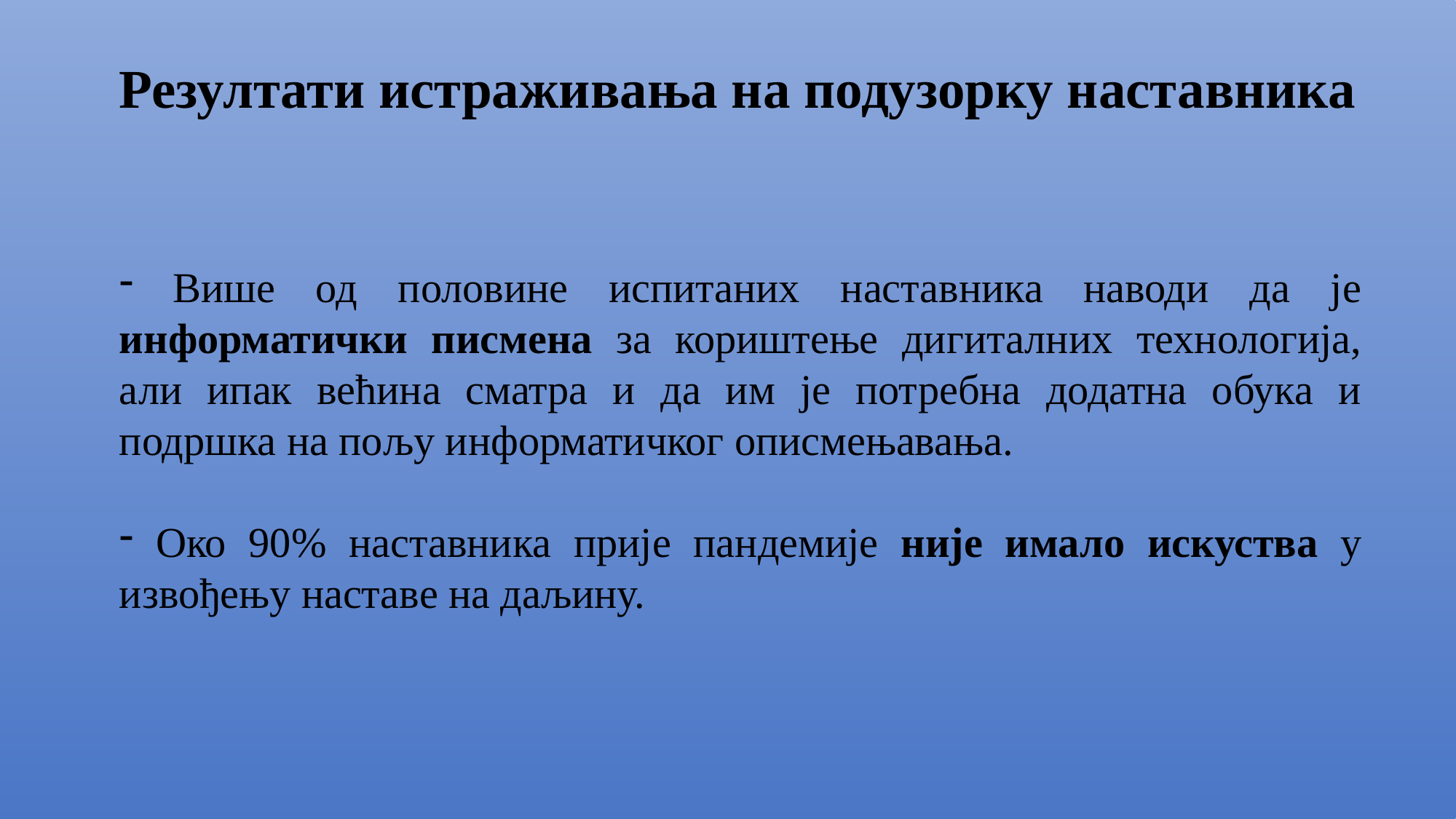

Резултати истраживања на подузорку наставника
 Више од половине испитаних наставника наводи да је информатички писмена за кориштење дигиталних технологија, али ипак већина сматра и да им је потребна додатна обука и подршка на пољу информатичког описмењавања.

 Око 90% наставника прије пандемије није имало искуства у извођењу наставе на даљину.